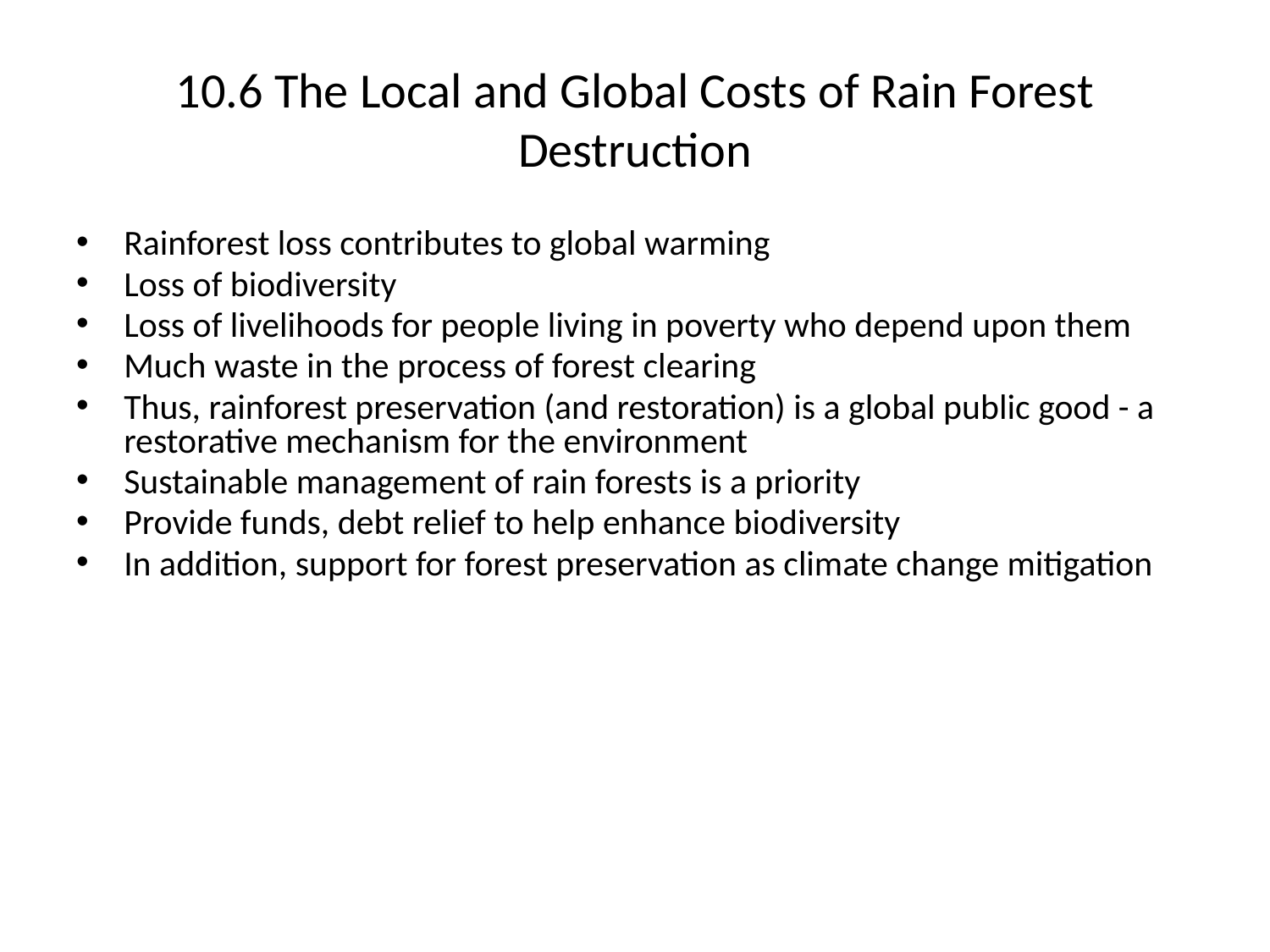

10.6 The Local and Global Costs of Rain Forest Destruction
Rainforest loss contributes to global warming
Loss of biodiversity
Loss of livelihoods for people living in poverty who depend upon them
Much waste in the process of forest clearing
Thus, rainforest preservation (and restoration) is a global public good - a restorative mechanism for the environment
Sustainable management of rain forests is a priority
Provide funds, debt relief to help enhance biodiversity
In addition, support for forest preservation as climate change mitigation